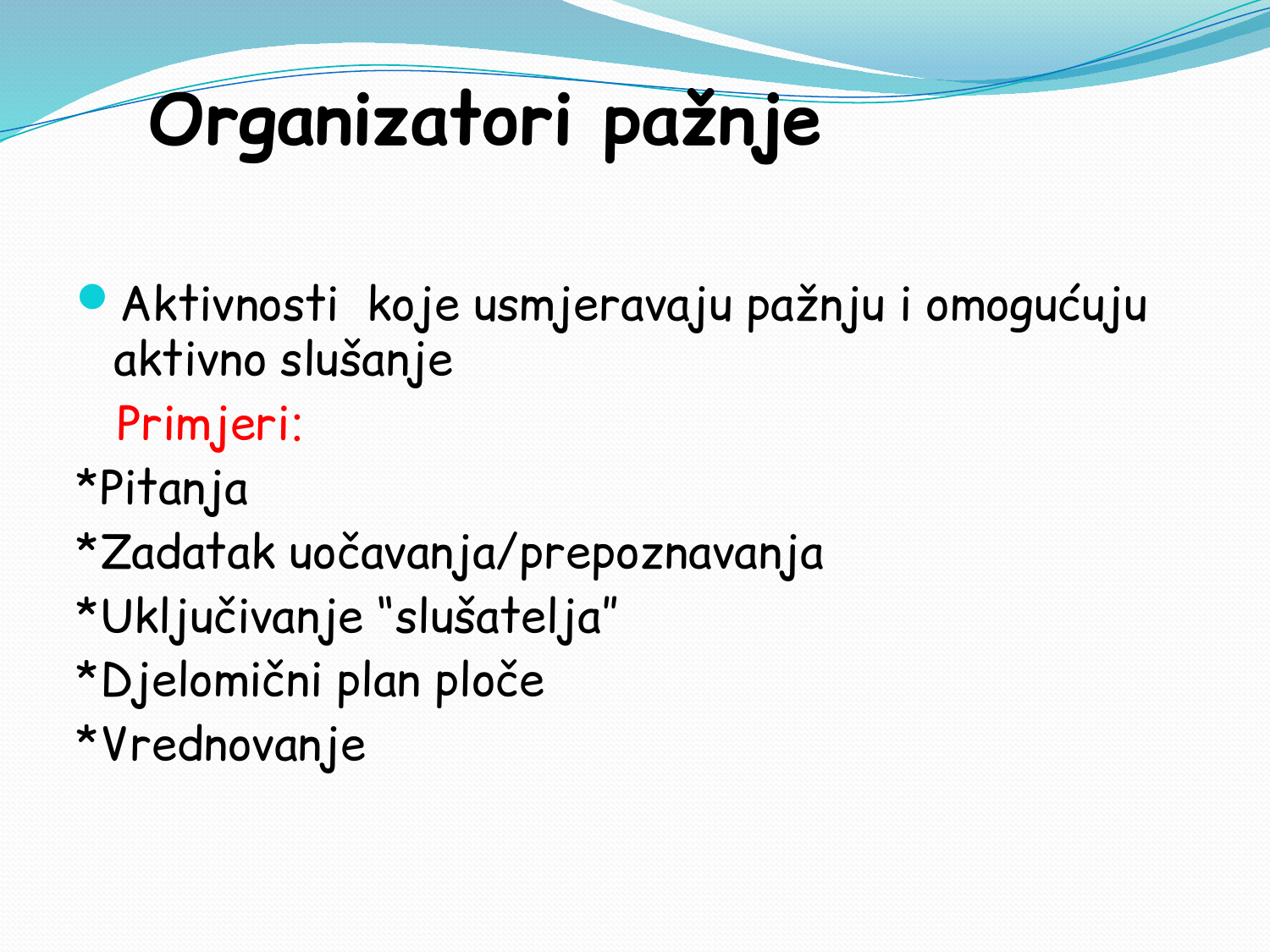

# Organizatori pažnje
Aktivnosti  koje usmjeravaju pažnju i omogućuju aktivno slušanje
   Primjeri:
*Pitanja
*Zadatak uočavanja/prepoznavanja
*Uključivanje “slušatelja”
*Djelomični plan ploče
*Vrednovanje